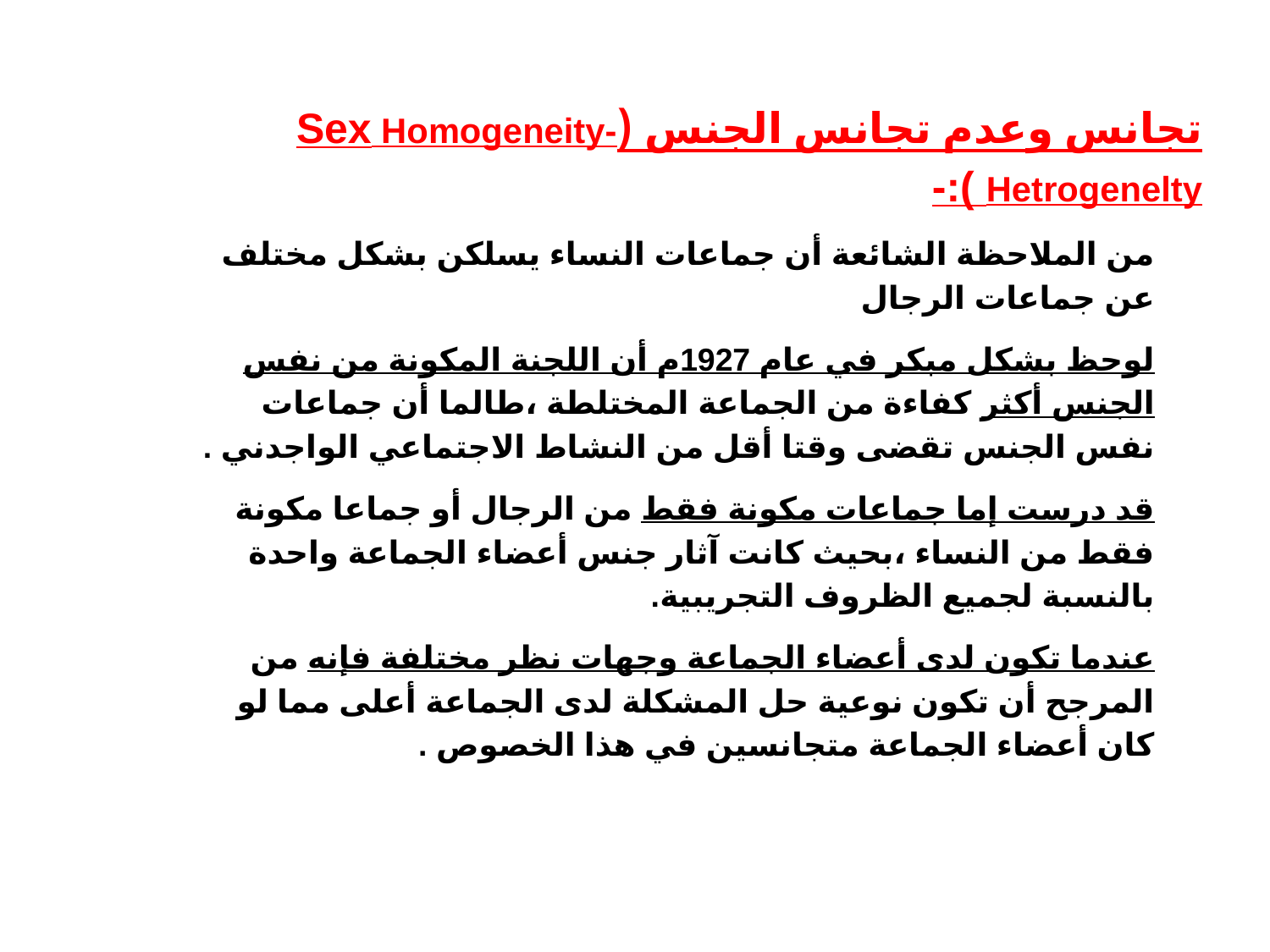

تجانس وعدم تجانس الجنس (Sex Homogeneity-Hetrogenelty ):-
من الملاحظة الشائعة أن جماعات النساء يسلكن بشكل مختلف عن جماعات الرجال
لوحظ بشكل مبكر في عام 1927م أن اللجنة المكونة من نفس الجنس أكثر كفاءة من الجماعة المختلطة ،طالما أن جماعات نفس الجنس تقضى وقتا أقل من النشاط الاجتماعي الواجدني .
قد درست إما جماعات مكونة فقط من الرجال أو جماعا مكونة فقط من النساء ،بحيث كانت آثار جنس أعضاء الجماعة واحدة بالنسبة لجميع الظروف التجريبية.
عندما تكون لدى أعضاء الجماعة وجهات نظر مختلفة فإنه من المرجح أن تكون نوعية حل المشكلة لدى الجماعة أعلى مما لو كان أعضاء الجماعة متجانسين في هذا الخصوص .